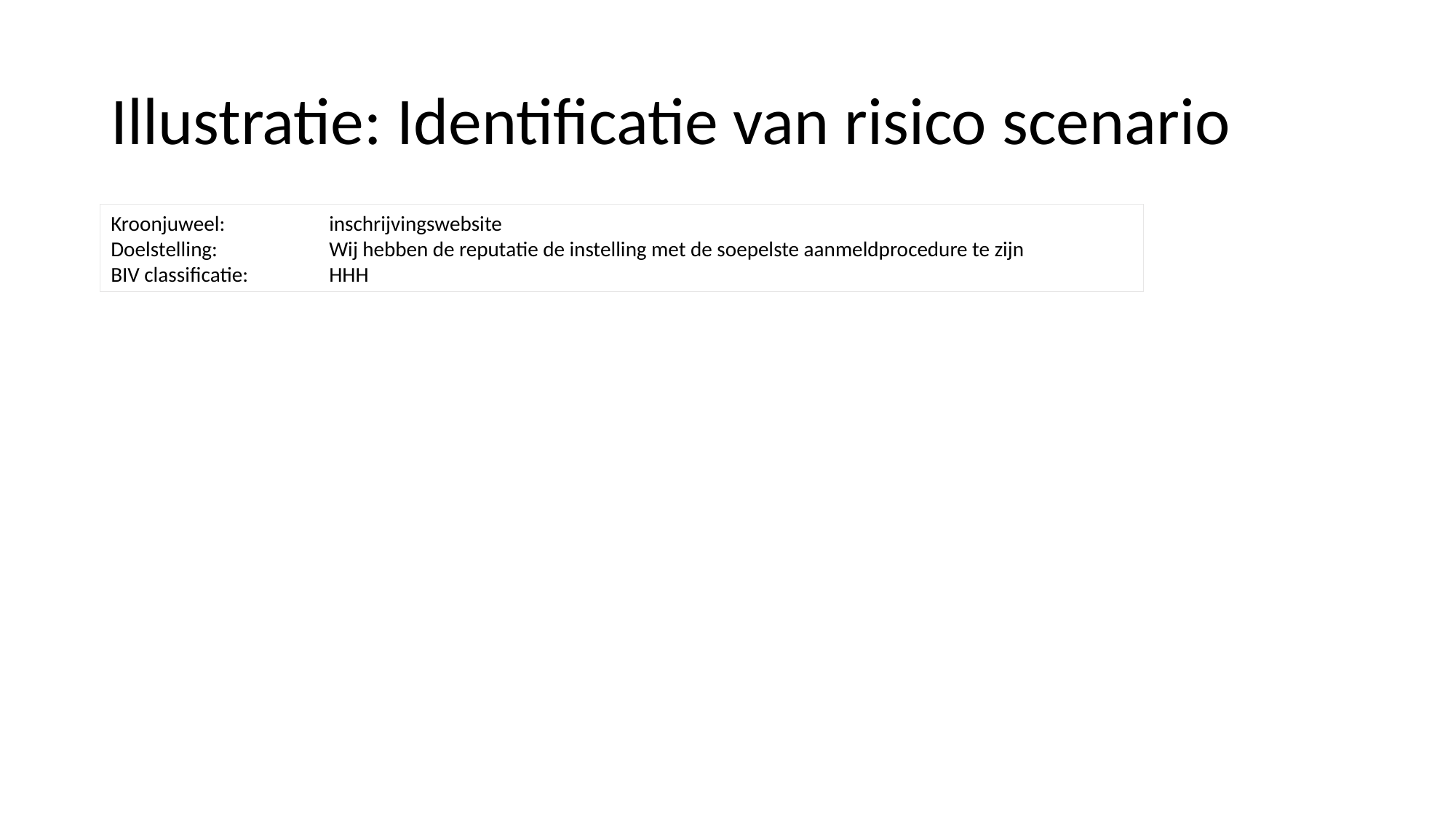

# Illustratie: Identificatie van risico scenario
Kroonjuweel:	inschrijvingswebsite
Doelstelling: 	Wij hebben de reputatie de instelling met de soepelste aanmeldprocedure te zijn
BIV classificatie:	HHH
Cyber criminelen

Uit op financieel gewin

leggen de website plat en eisen losgeld

doordat een bekende kwetsbaarheid nog niet was gepatched

potentiële studenten kunnen niet inschrijven en kiezen voor andere instelling

er zijn minder aanmeldingen dan verwacht

we lopen euros mis

Impact
“Succes”/
ongewenste situatie
dreiging
kwetsbaarheid